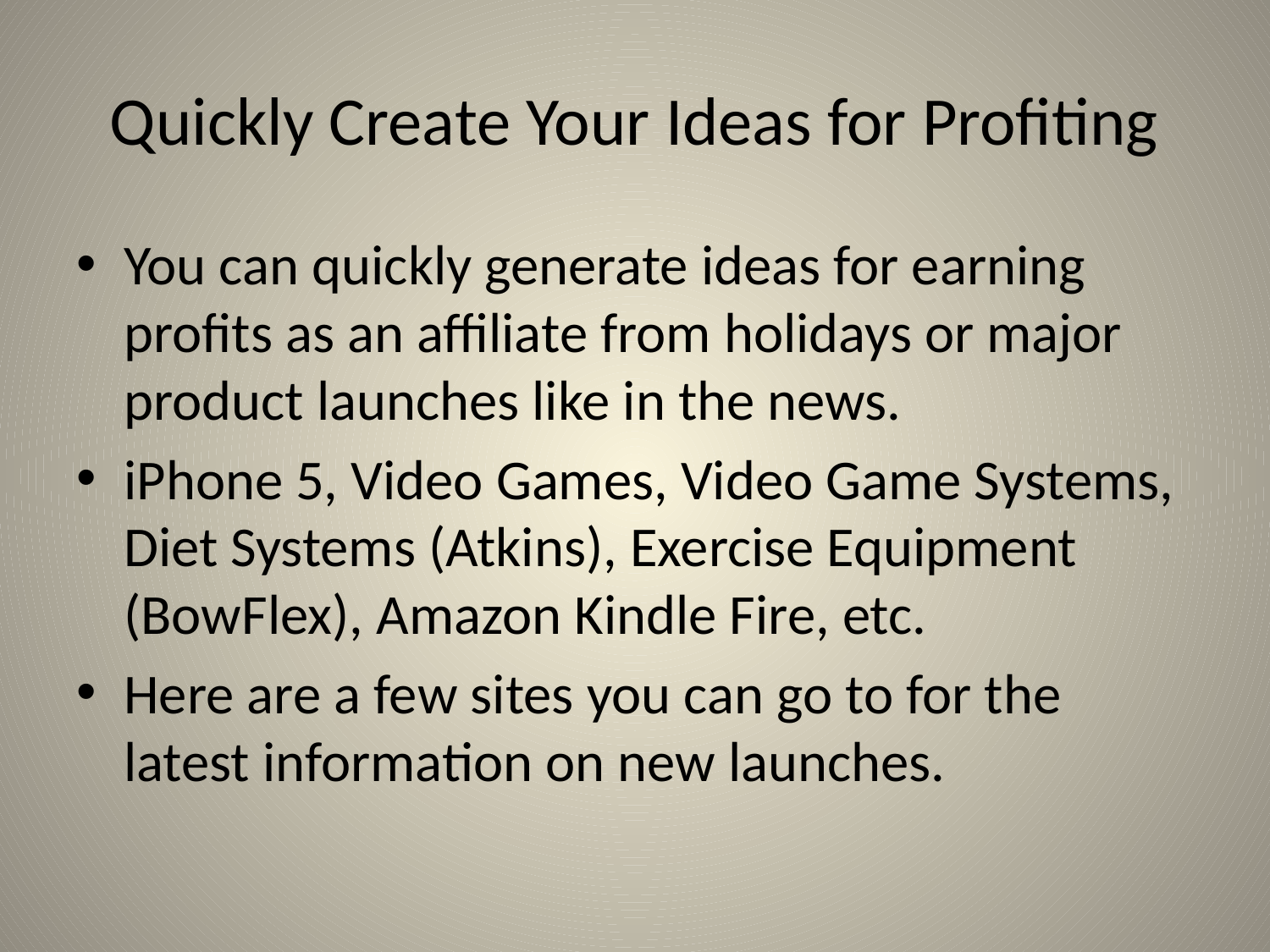

# Quickly Create Your Ideas for Profiting
You can quickly generate ideas for earning profits as an affiliate from holidays or major product launches like in the news.
iPhone 5, Video Games, Video Game Systems, Diet Systems (Atkins), Exercise Equipment (BowFlex), Amazon Kindle Fire, etc.
Here are a few sites you can go to for the latest information on new launches.